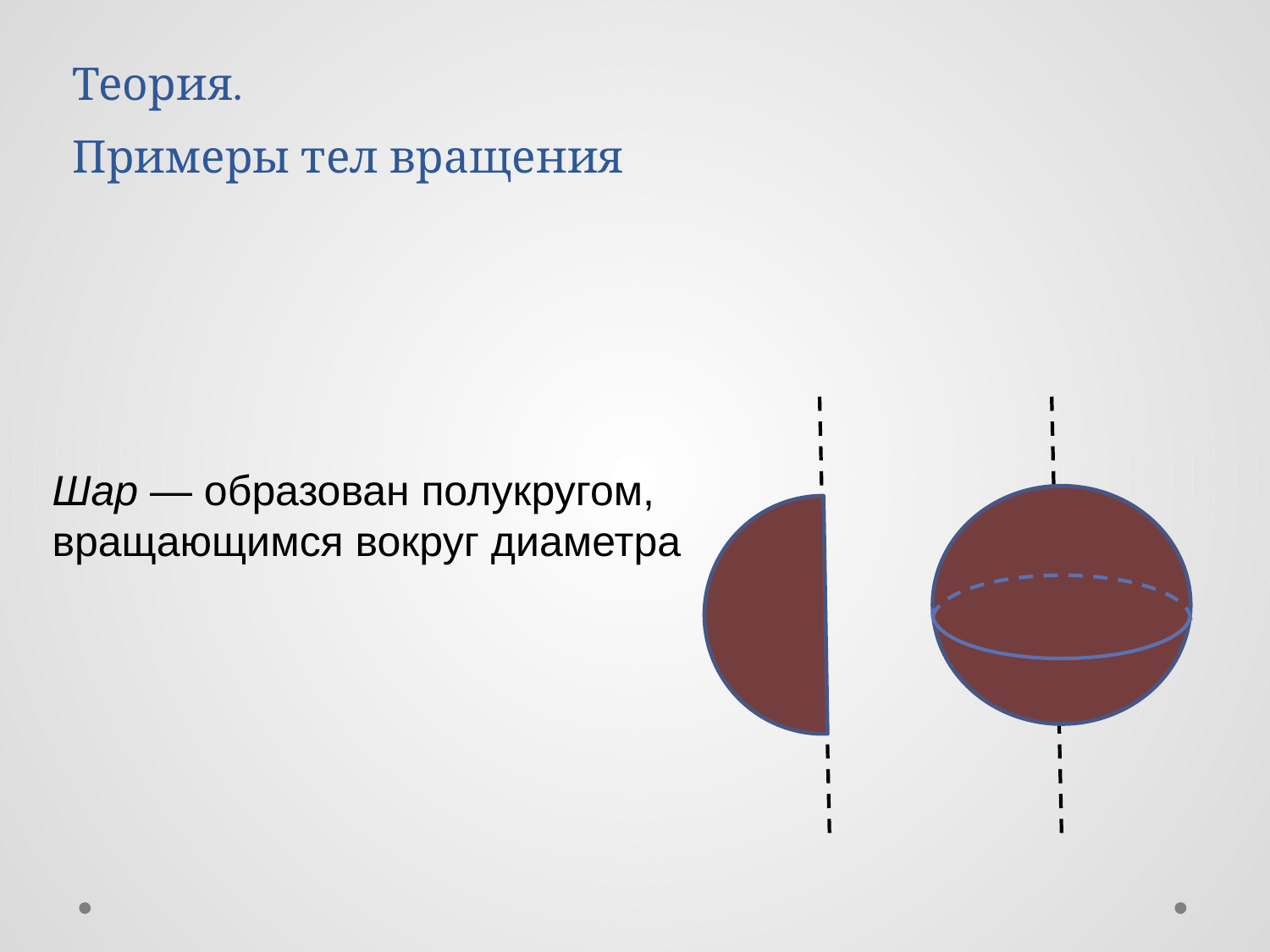

# Теория. Примеры тел вращения

Шар — образован полукругом, вращающимся вокруг диаметра